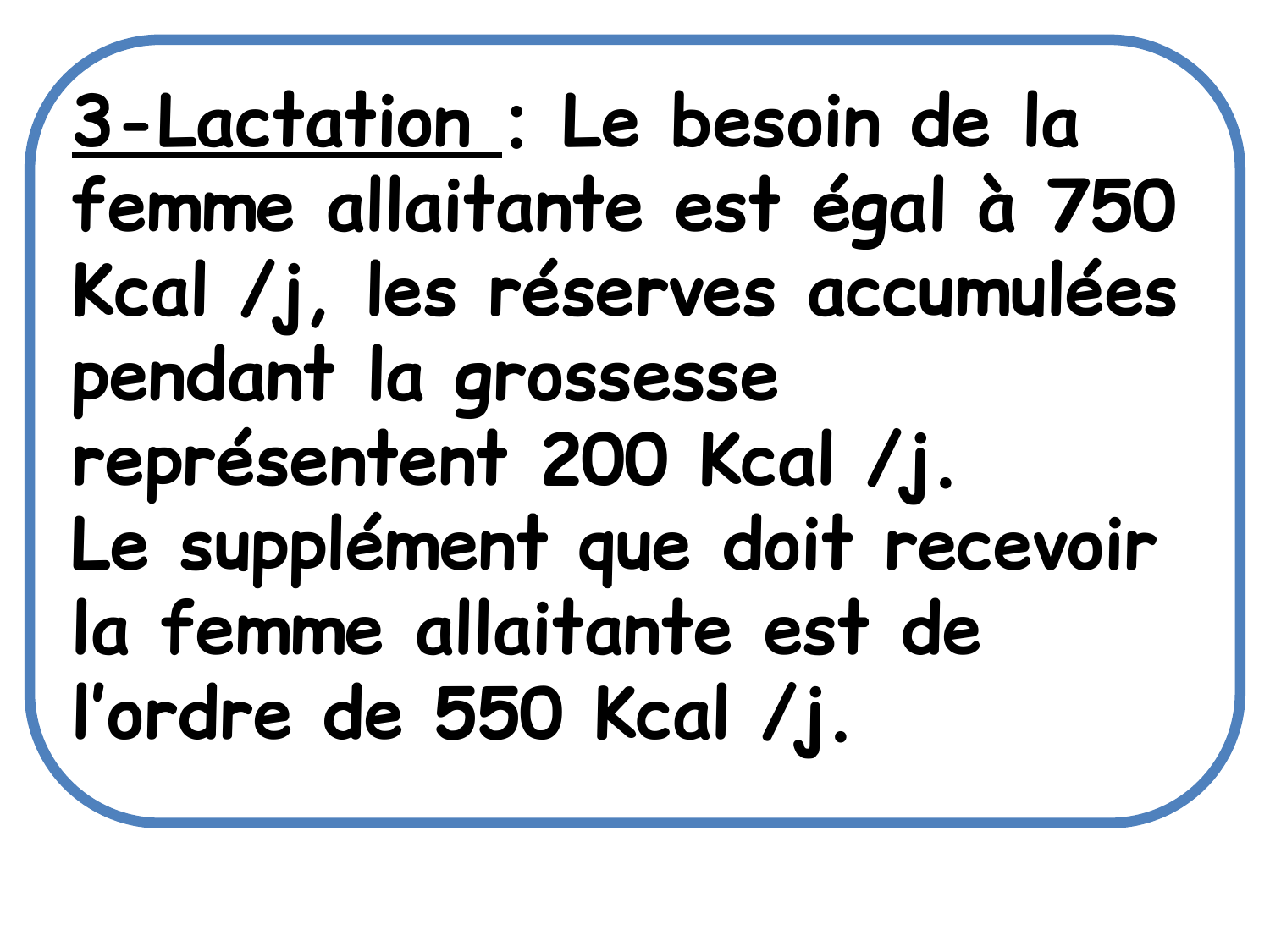

3-Lactation : Le besoin de la femme allaitante est égal à 750 Kcal /j, les réserves accumulées
pendant la grossesse représentent 200 Kcal /j.
Le supplément que doit recevoir la femme allaitante est de l’ordre de 550 Kcal /j.